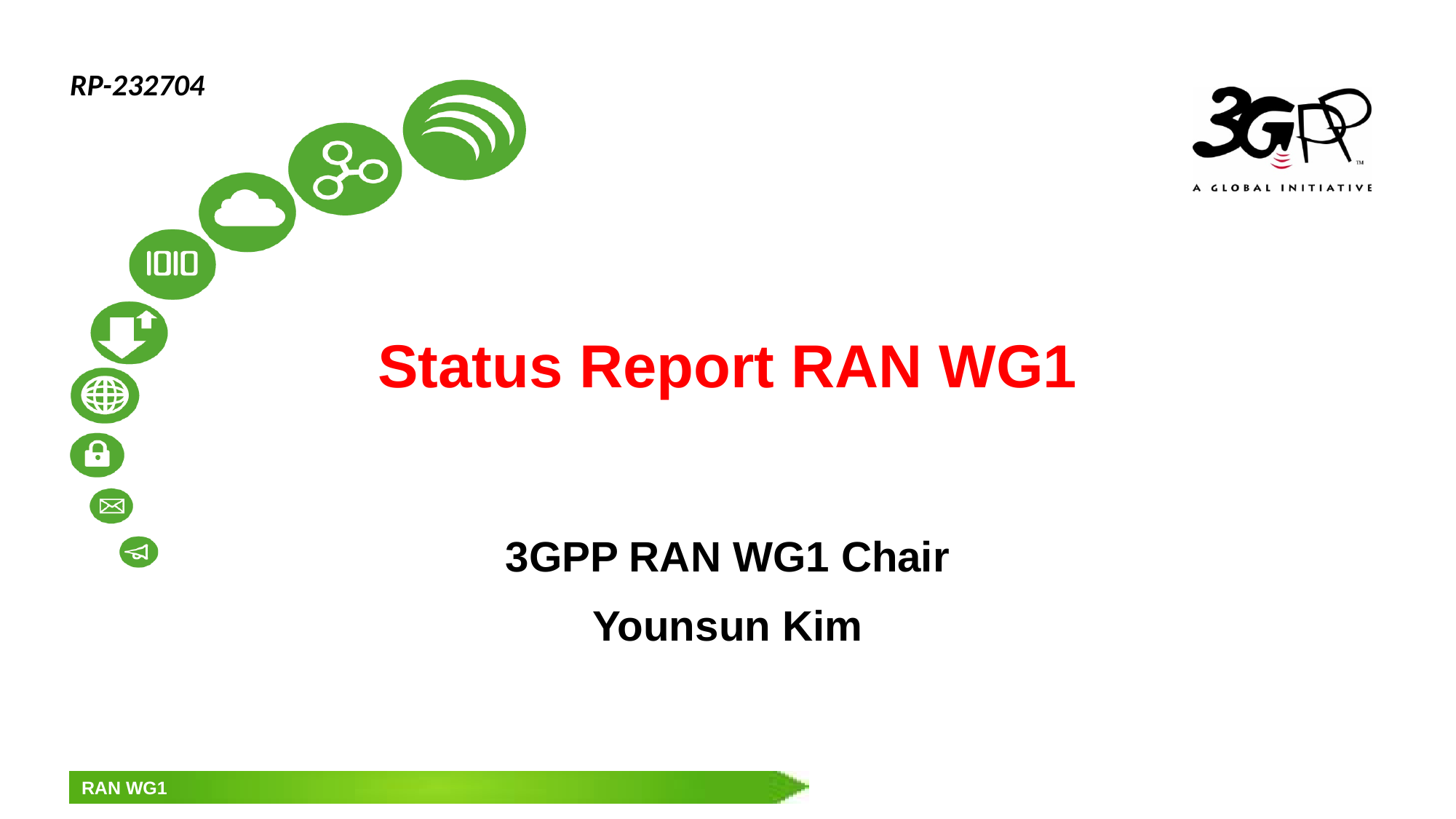

RP-232704
# Status Report RAN WG1
3GPP RAN WG1 Chair
Younsun Kim